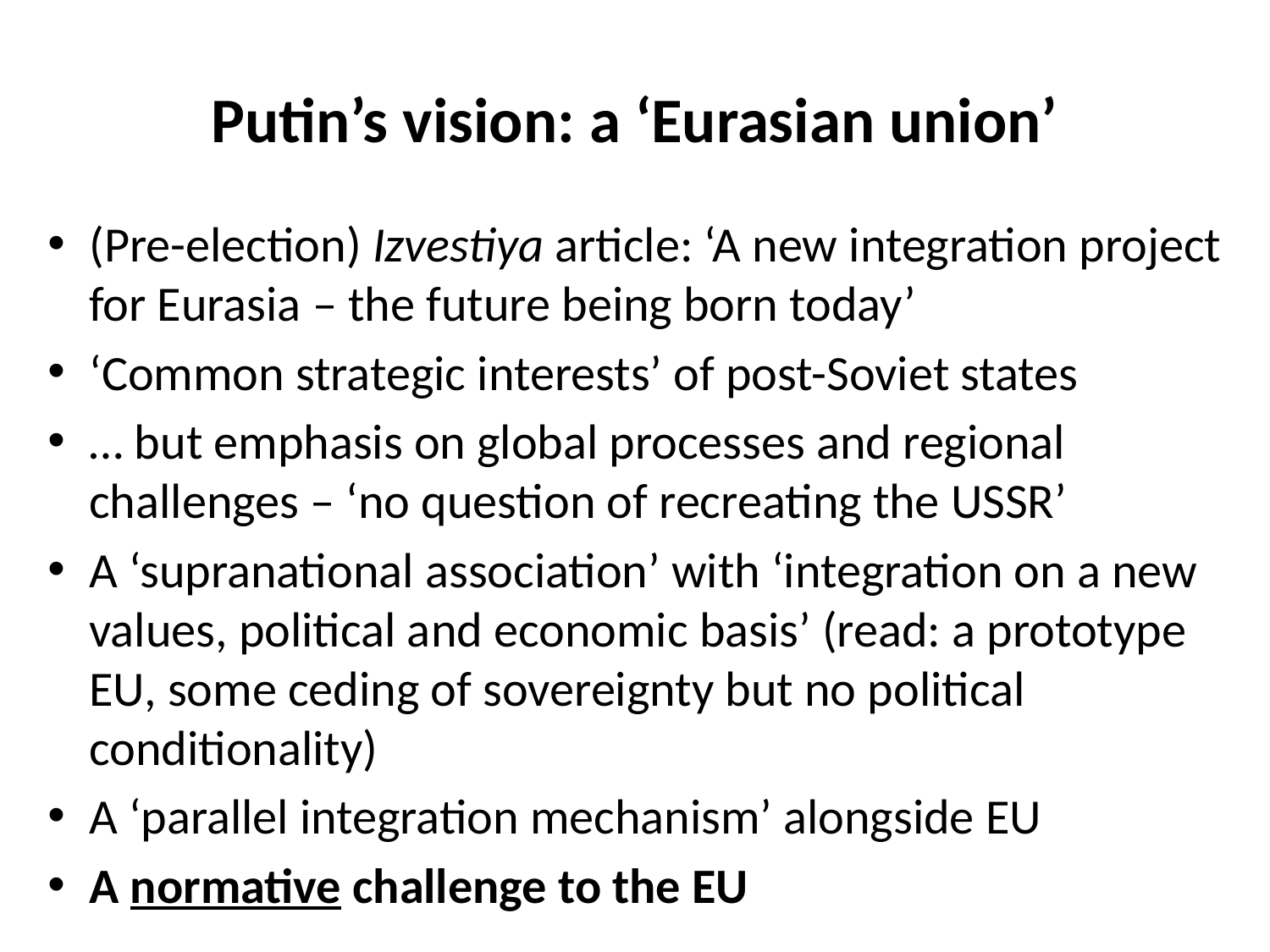

# Putin’s vision: a ‘Eurasian union’
(Pre-election) Izvestiya article: ‘A new integration project for Eurasia – the future being born today’
‘Common strategic interests’ of post-Soviet states
… but emphasis on global processes and regional challenges – ‘no question of recreating the USSR’
A ‘supranational association’ with ‘integration on a new values, political and economic basis’ (read: a prototype EU, some ceding of sovereignty but no political conditionality)
A ‘parallel integration mechanism’ alongside EU
A normative challenge to the EU